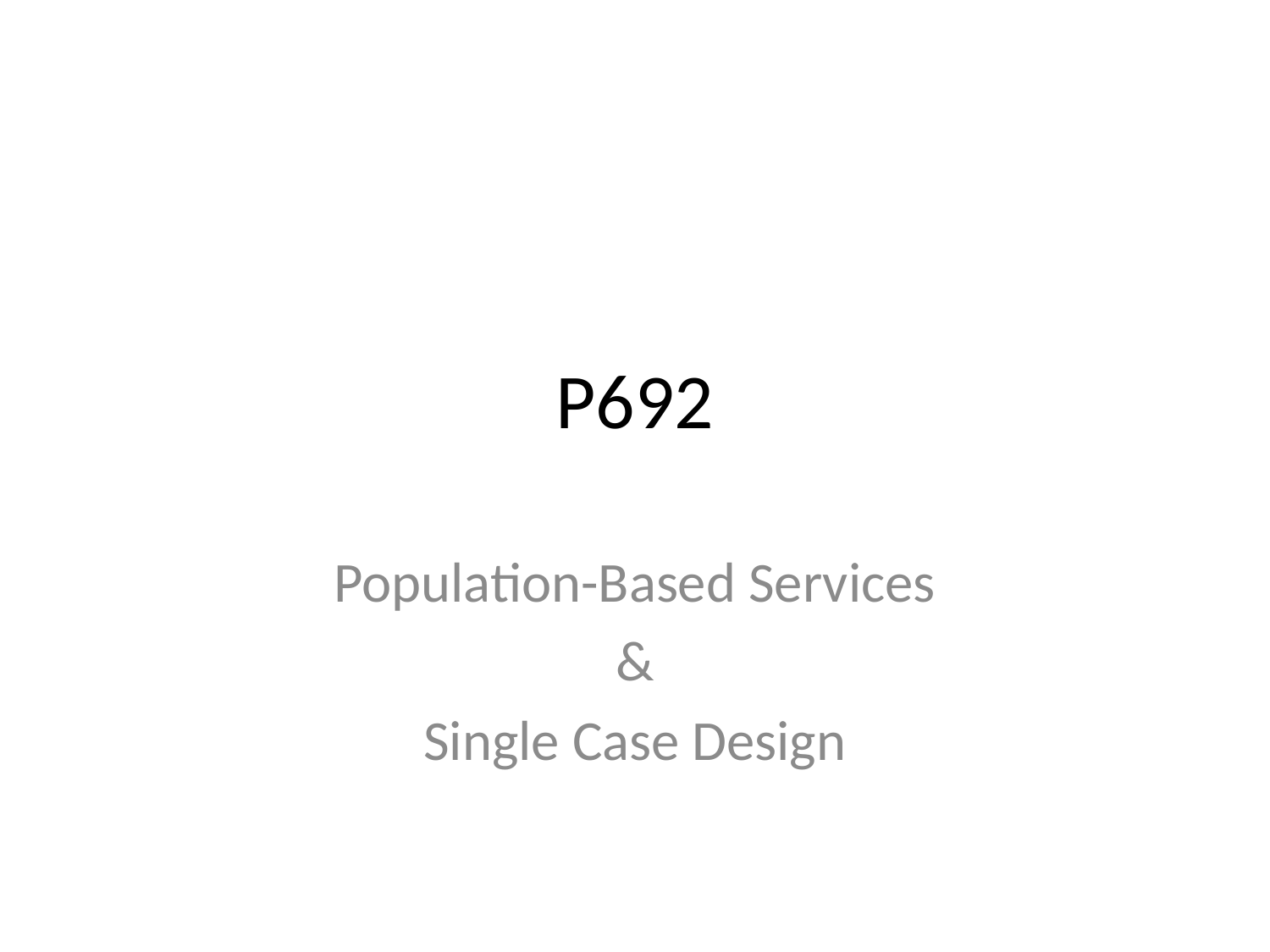

# P692
Population-Based Services
&
Single Case Design